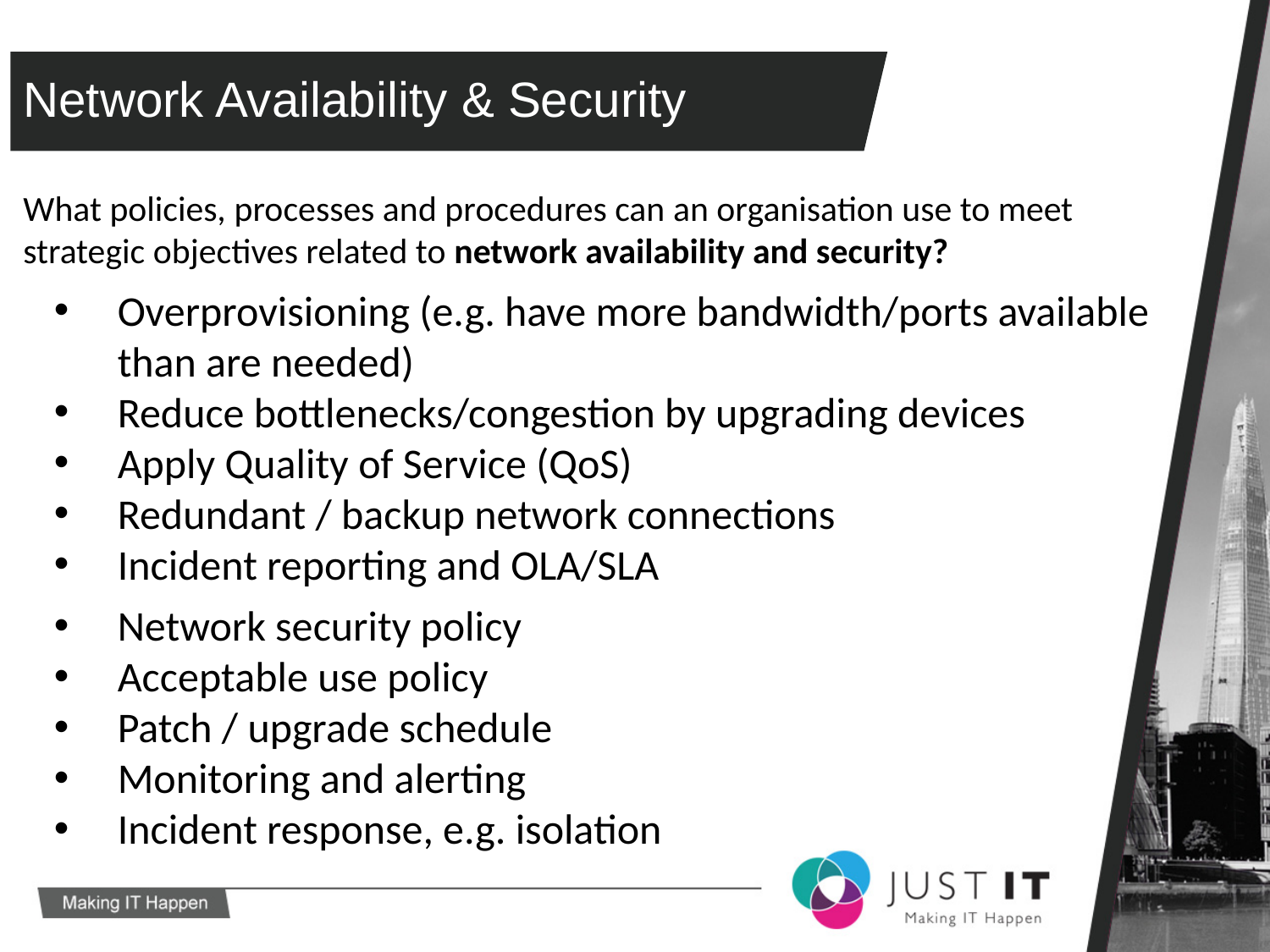

# Network Availability & Security

What policies, processes and procedures can an organisation use to meet strategic objectives related to network availability and security?
Overprovisioning (e.g. have more bandwidth/ports available than are needed)
Reduce bottlenecks/congestion by upgrading devices
Apply Quality of Service (QoS)
Redundant / backup network connections
Incident reporting and OLA/SLA
Network security policy
Acceptable use policy
Patch / upgrade schedule
Monitoring and alerting
Incident response, e.g. isolation